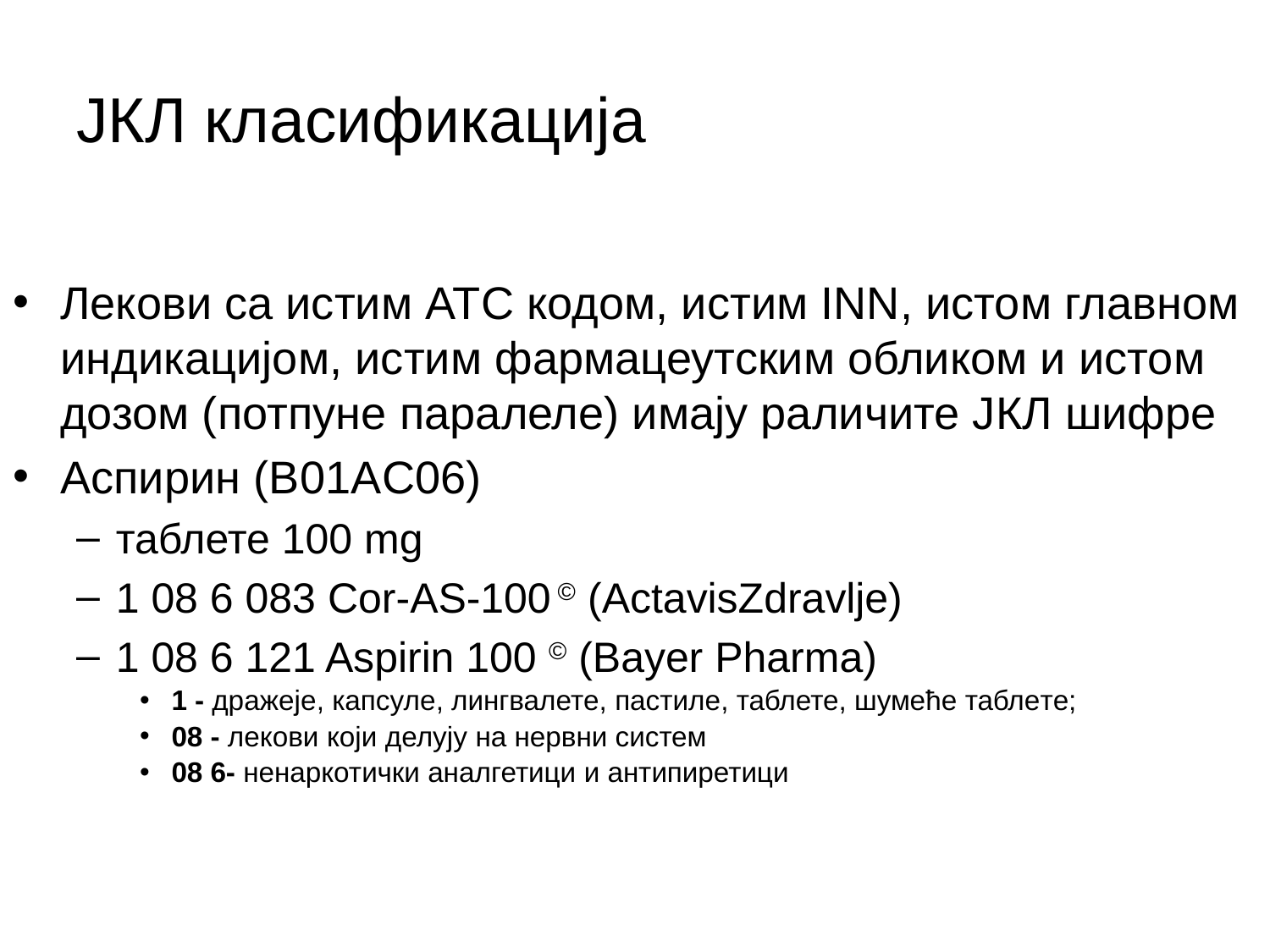

# ЈКЛ класификација

Лекови са истим АТC кодом, истим INN, истом главном индикацијом, истим фармацеутским обликом и истом дозом (потпуне паралеле) имају раличите ЈКЛ шифре
Аспирин (B01АC06)
таблете 100 mg
1 08 6 083 Cor-AS-100 © (ActavisZdravlje)
1 08 6 121 Aspirin 100 © (Bayer Pharma)
1 - дражеје, капсуле, лингвалете, пастиле, таблете, шумеће таблeтe;
08 - лекови који делују на нервни систем
08 6- ненаркотички аналгетици и антипиретици